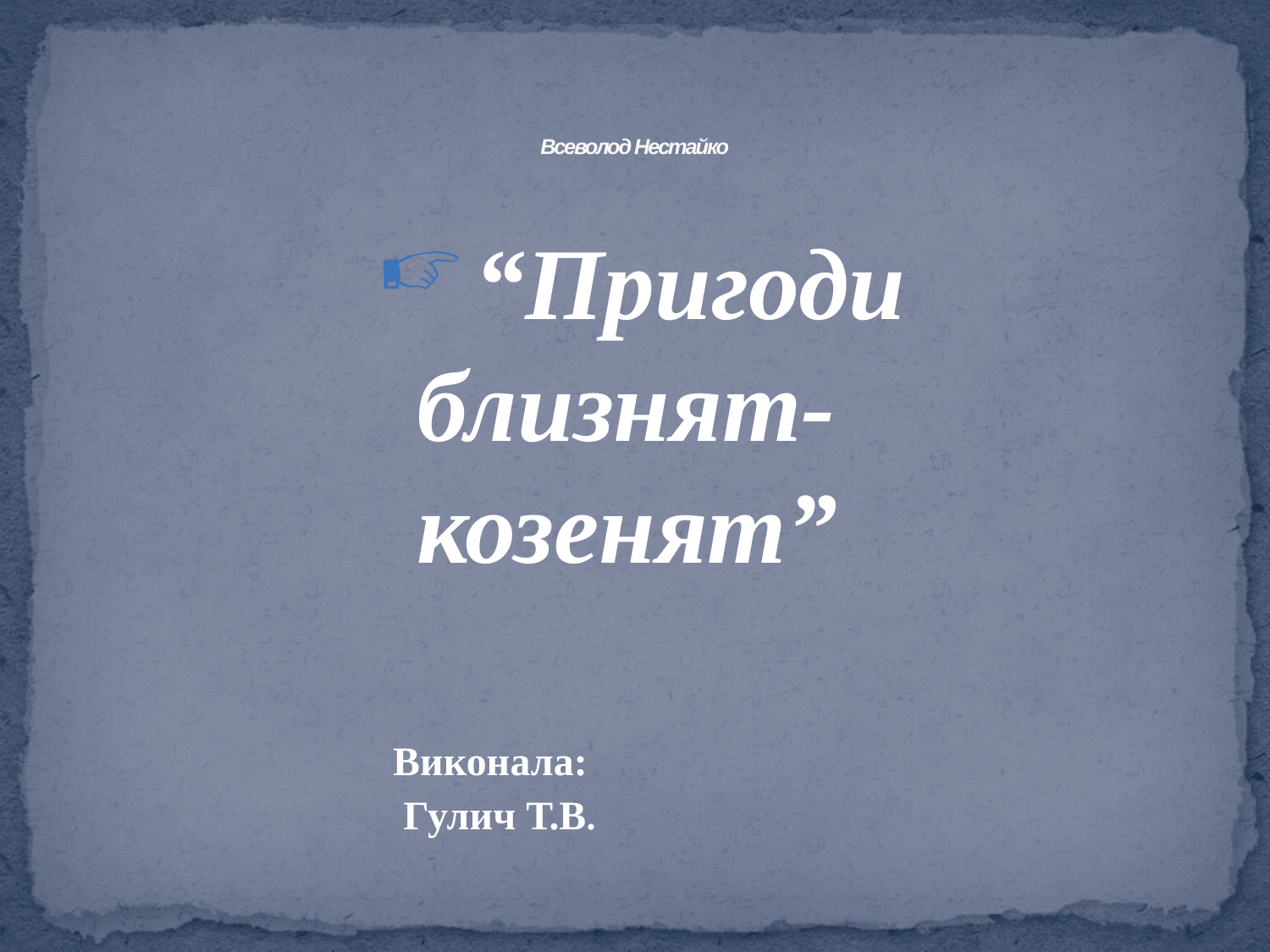

# Всеволод Нестайко
“Пригоди близнят-козенят”

Виконала:
 Гулич Т.В.